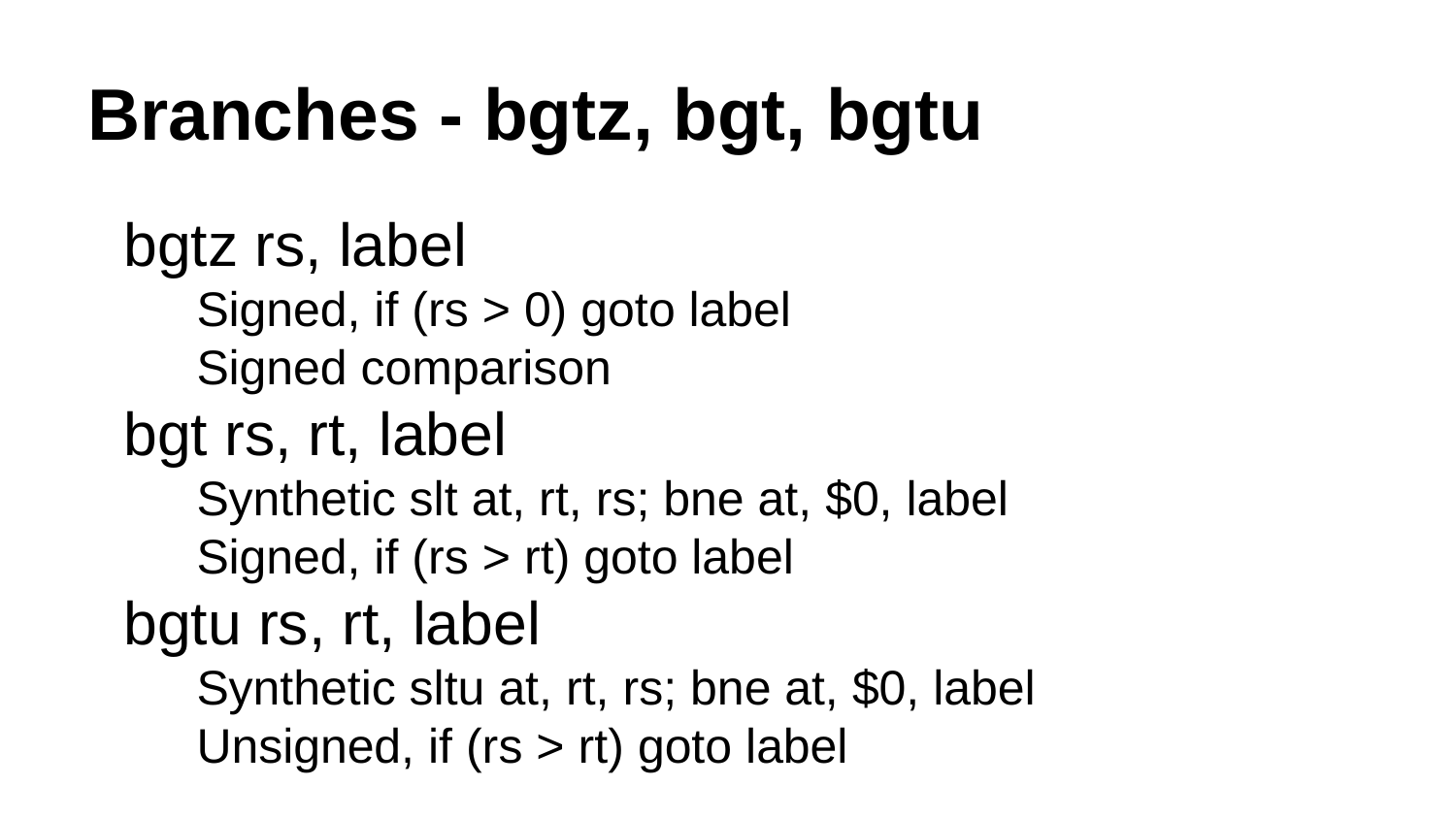

# Branches - bgtz, bgt, bgtu
bgtz rs, label
Signed, if (rs > 0) goto label
Signed comparison
bgt rs, rt, label
Synthetic slt at, rt, rs; bne at, $0, label
Signed, if (rs > rt) goto label
bgtu rs, rt, label
Synthetic sltu at, rt, rs; bne at, $0, label
Unsigned, if (rs > rt) goto label